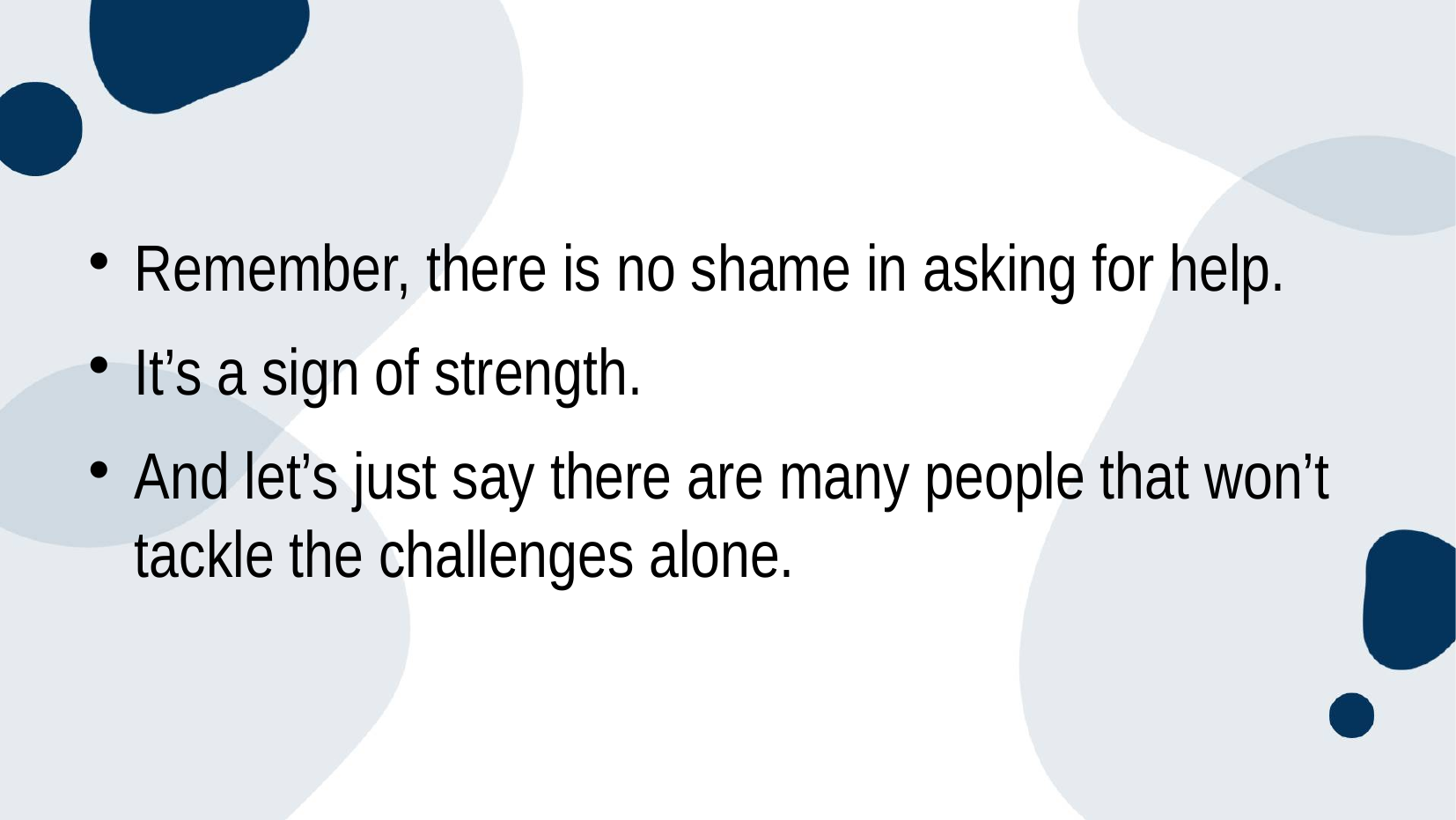

#
Remember, there is no shame in asking for help.
It’s a sign of strength.
And let’s just say there are many people that won’t tackle the challenges alone.